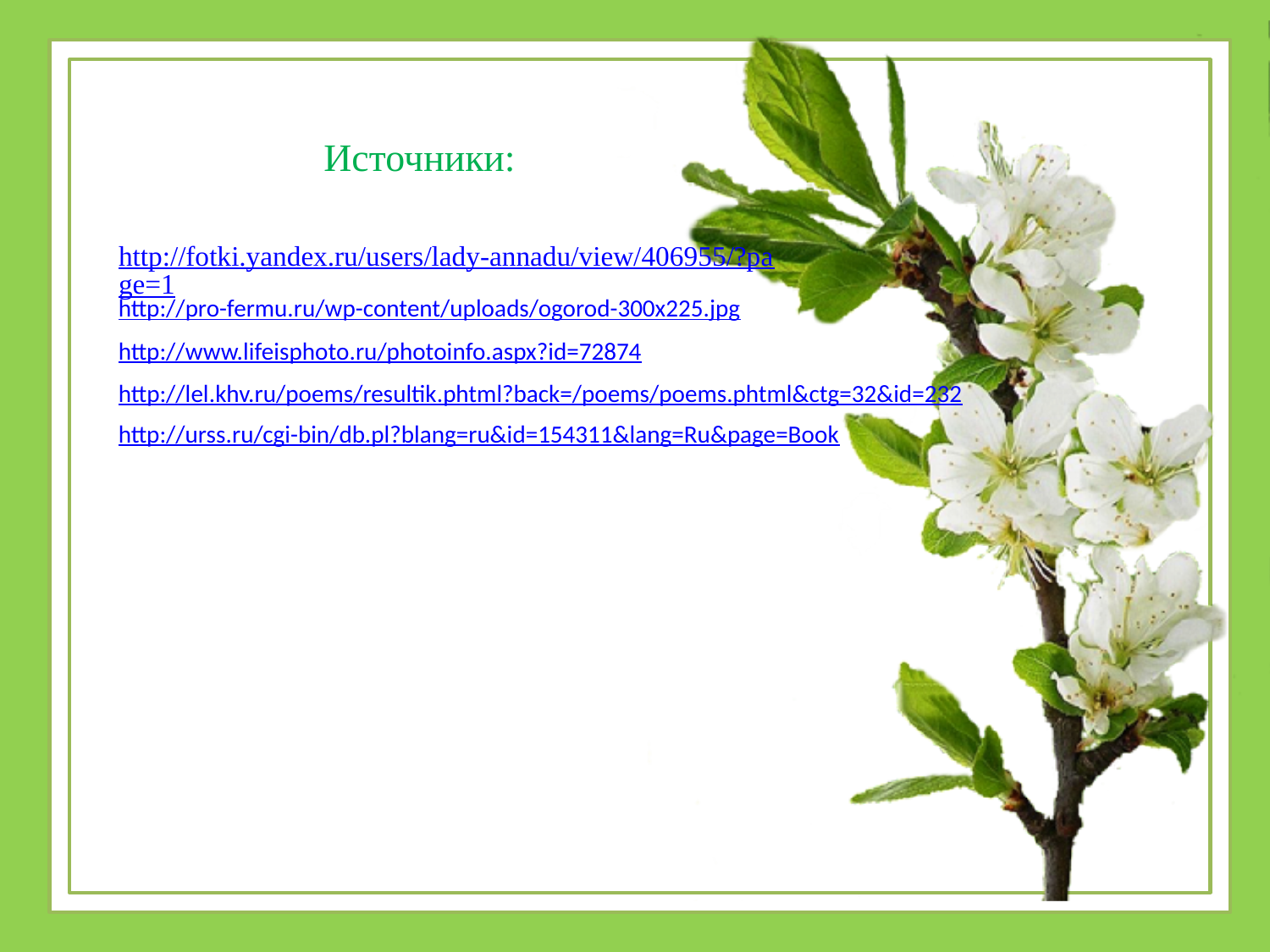

# Источники:
http://fotki.yandex.ru/users/lady-annadu/view/406955/?page=1
http://pro-fermu.ru/wp-content/uploads/ogorod-300x225.jpg
http://www.lifeisphoto.ru/photoinfo.aspx?id=72874
http://lel.khv.ru/poems/resultik.phtml?back=/poems/poems.phtml&ctg=32&id=232
http://urss.ru/cgi-bin/db.pl?blang=ru&id=154311&lang=Ru&page=Book